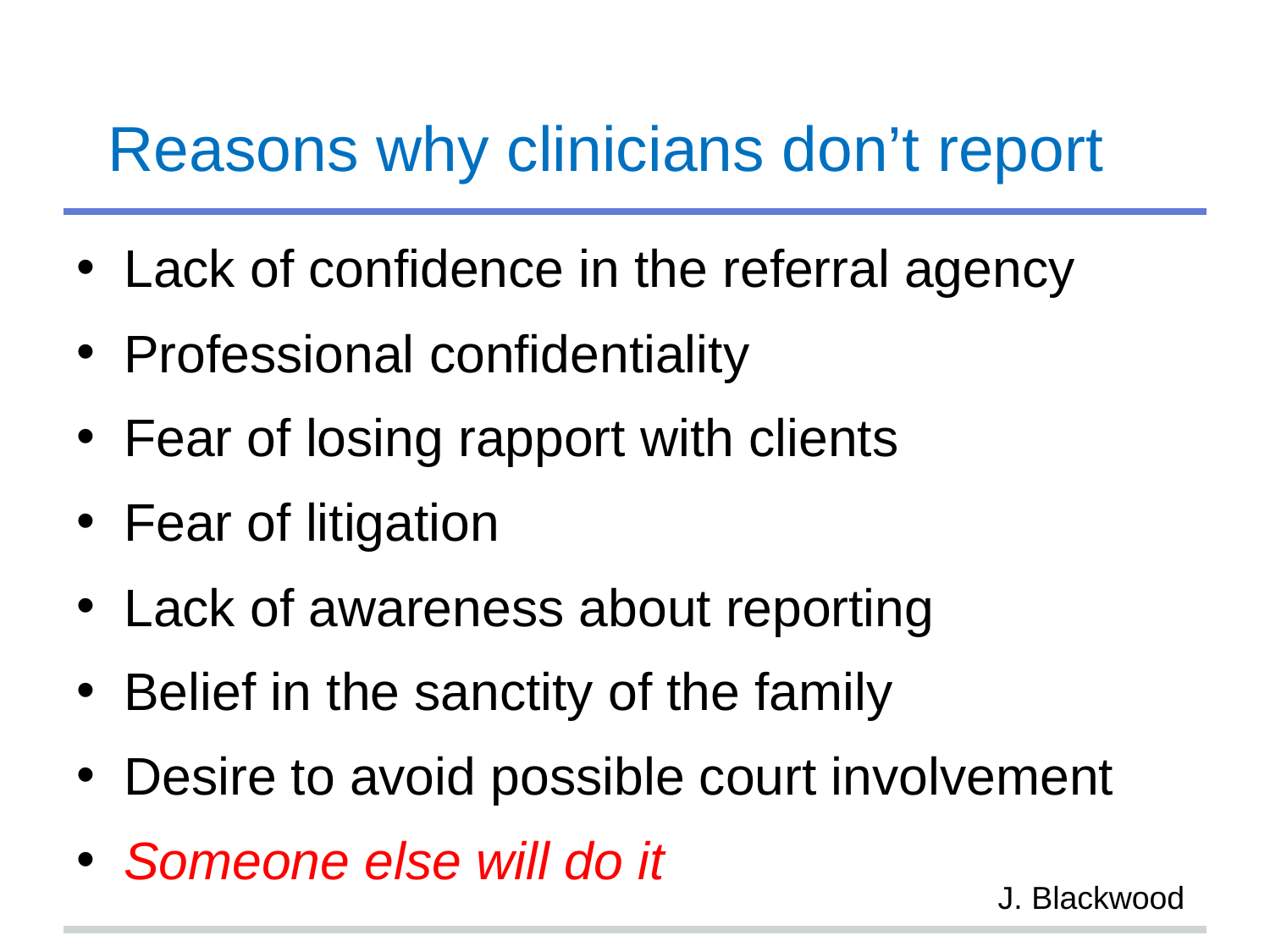

# Reasons why clinicians don’t report
Lack of confidence in the referral agency
Professional confidentiality
Fear of losing rapport with clients
Fear of litigation
Lack of awareness about reporting
Belief in the sanctity of the family
Desire to avoid possible court involvement
Someone else will do it
J. Blackwood